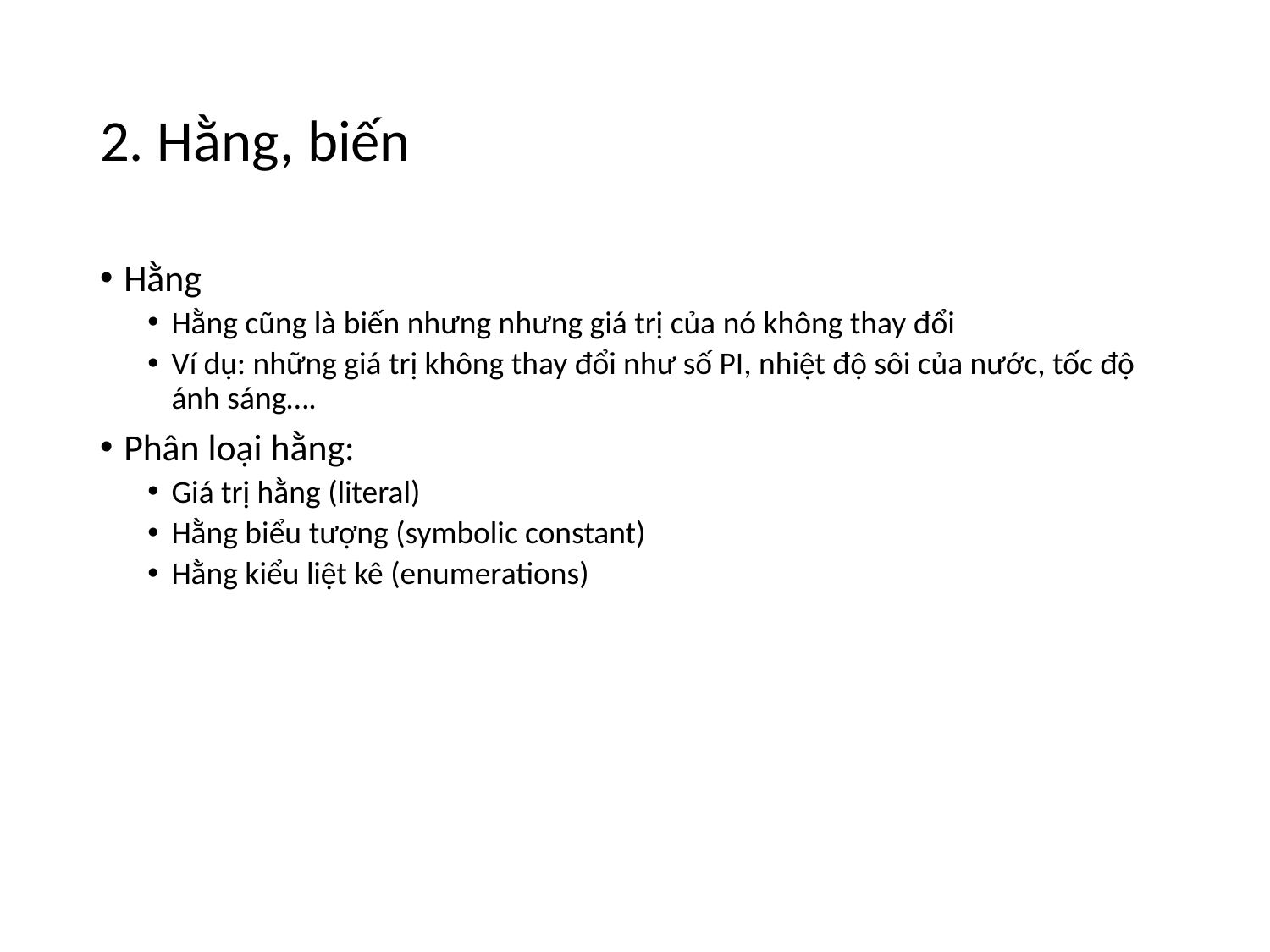

# 2. Hằng, biến
Hằng
Hằng cũng là biến nhưng nhưng giá trị của nó không thay đổi
Ví dụ: những giá trị không thay đổi như số PI, nhiệt độ sôi của nước, tốc độ ánh sáng….
Phân loại hằng:
Giá trị hằng (literal)
Hằng biểu tượng (symbolic constant)
Hằng kiểu liệt kê (enumerations)